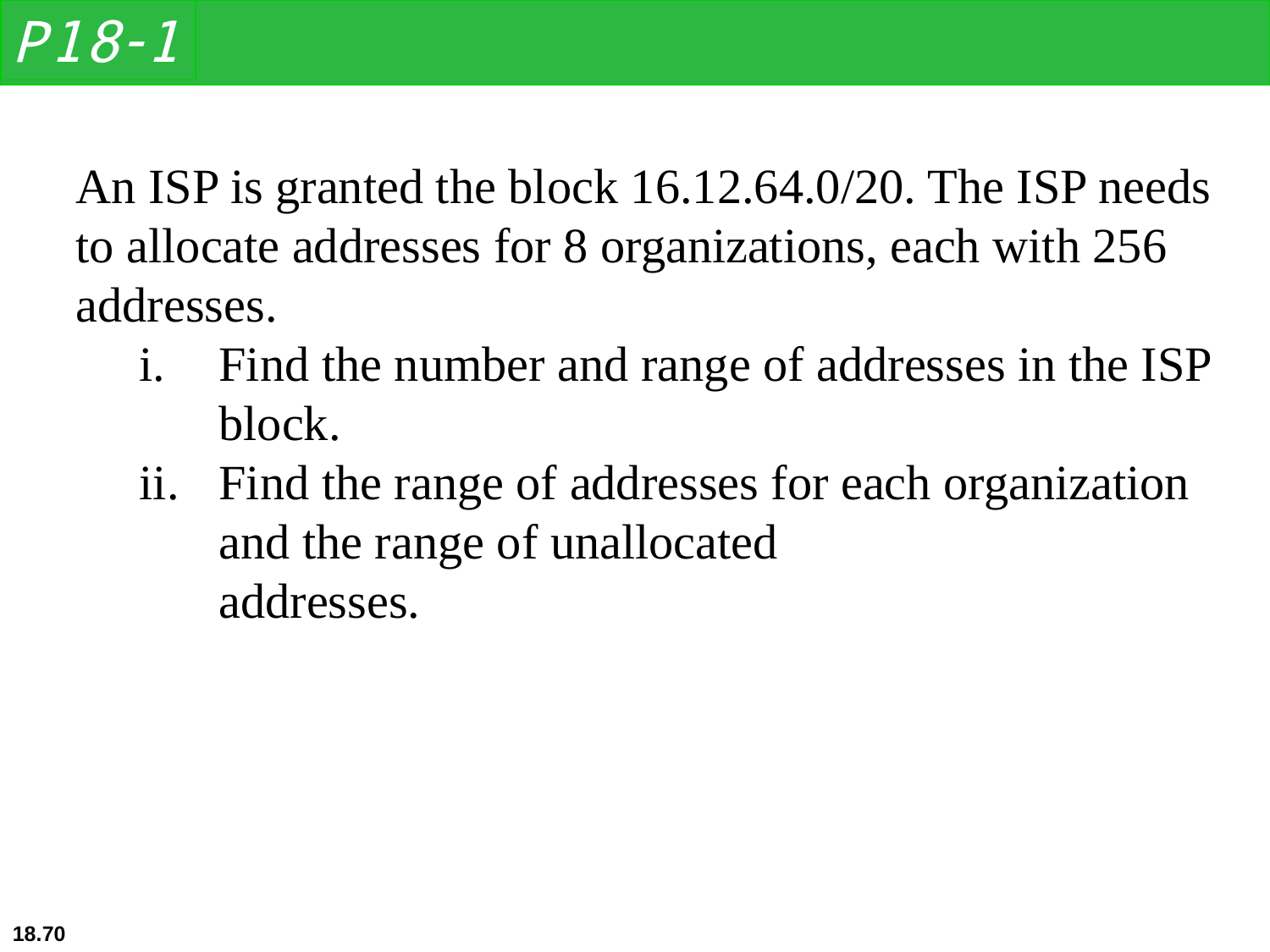

P18-1
An ISP is granted the block 16.12.64.0/20. The ISP needs to allocate addresses for 8 organizations, each with 256 addresses.
Find the number and range of addresses in the ISP block.
Find the range of addresses for each organization and the range of unallocated
addresses.
18.70